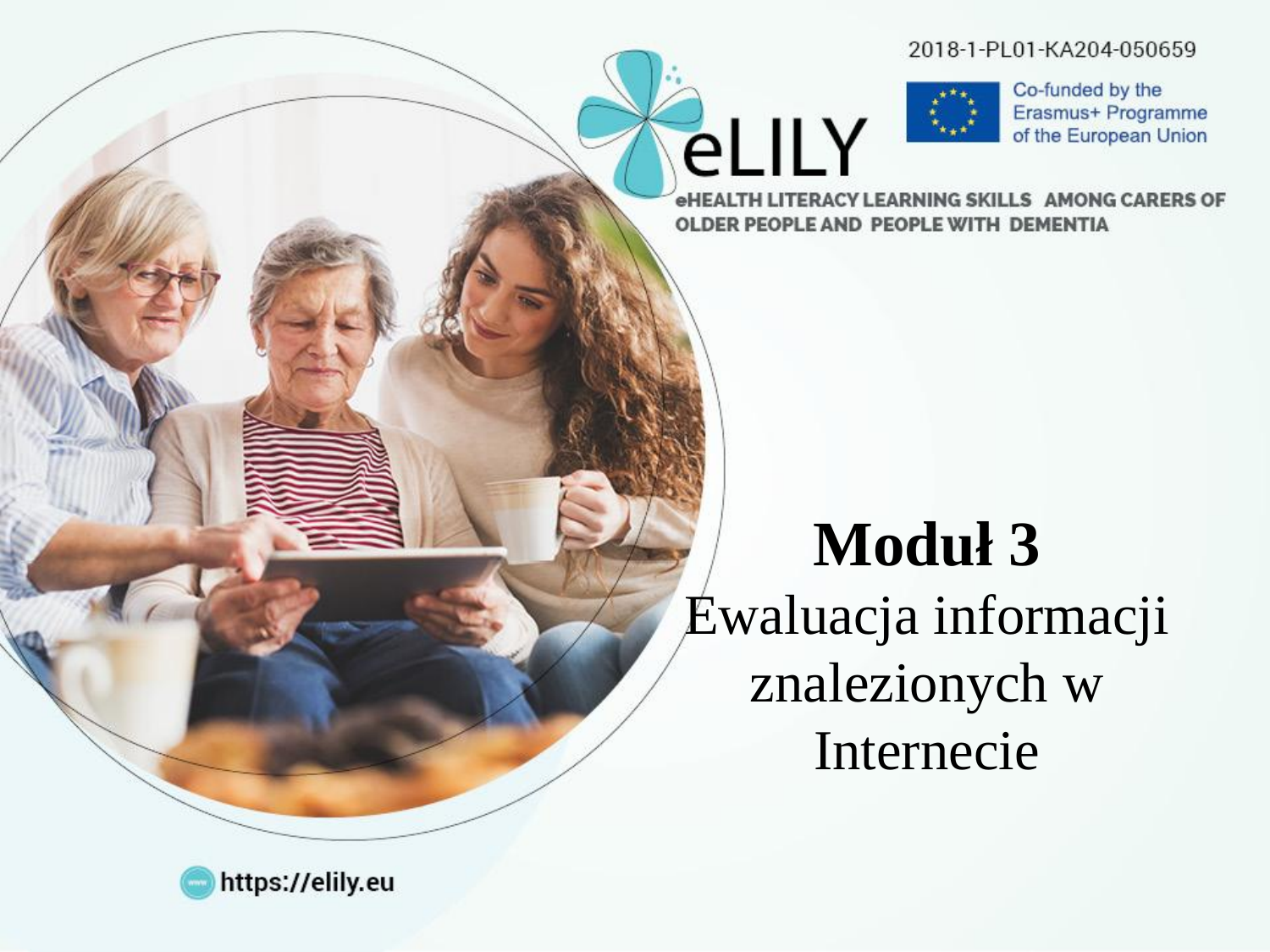

Moduł 3
Ewaluacja informacji znalezionych w Internecie